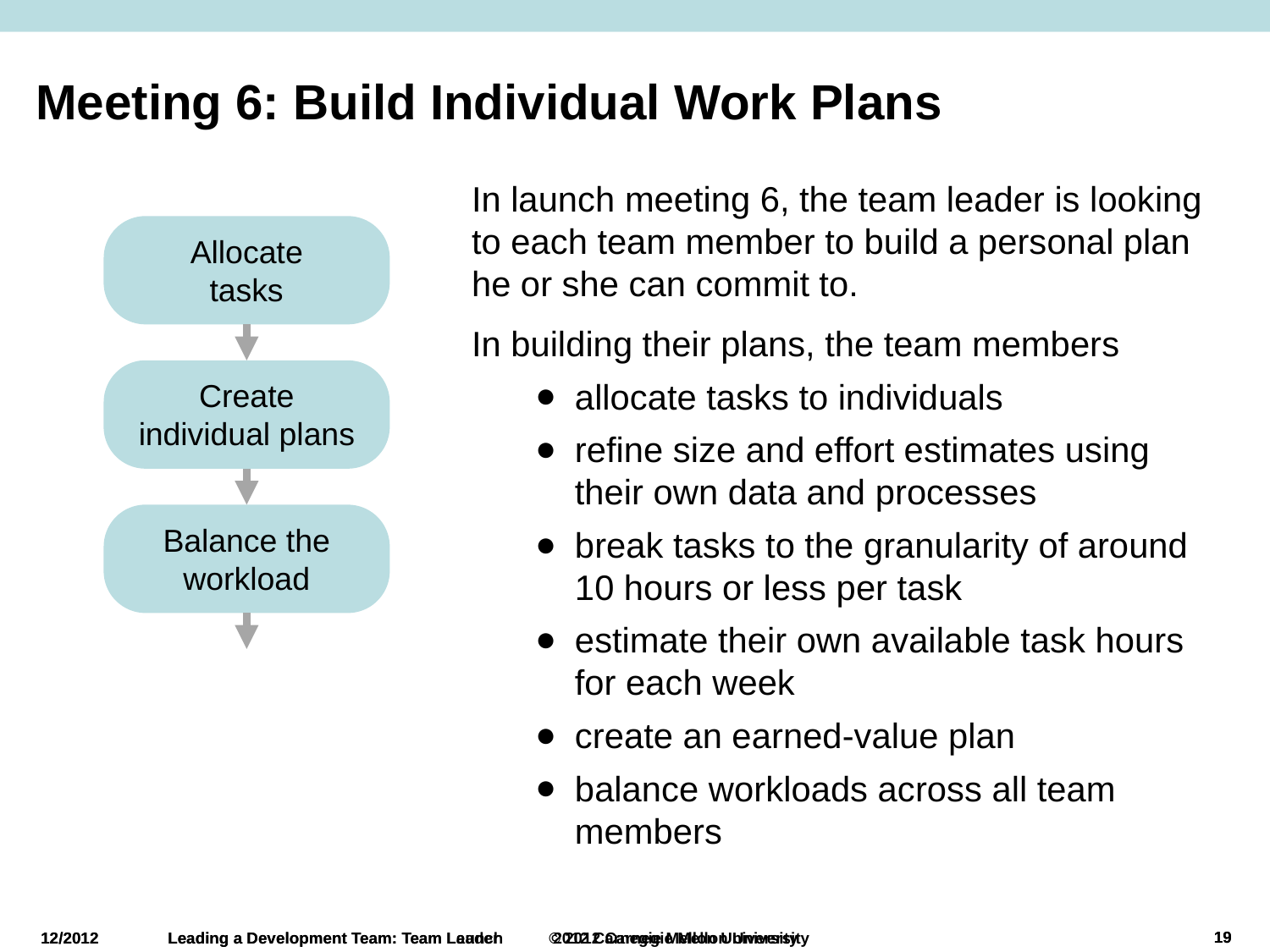

# Meeting 6: Build Individual Work Plans
In launch meeting 6, the team leader is looking to each team member to build a personal plan he or she can commit to.
In building their plans, the team members
allocate tasks to individuals
refine size and effort estimates using their own data and processes
break tasks to the granularity of around 10 hours or less per task
estimate their own available task hours for each week
create an earned-value plan
balance workloads across all team members

Allocate
tasks

Create
individual plans

Balance the
workload

Balanced plan